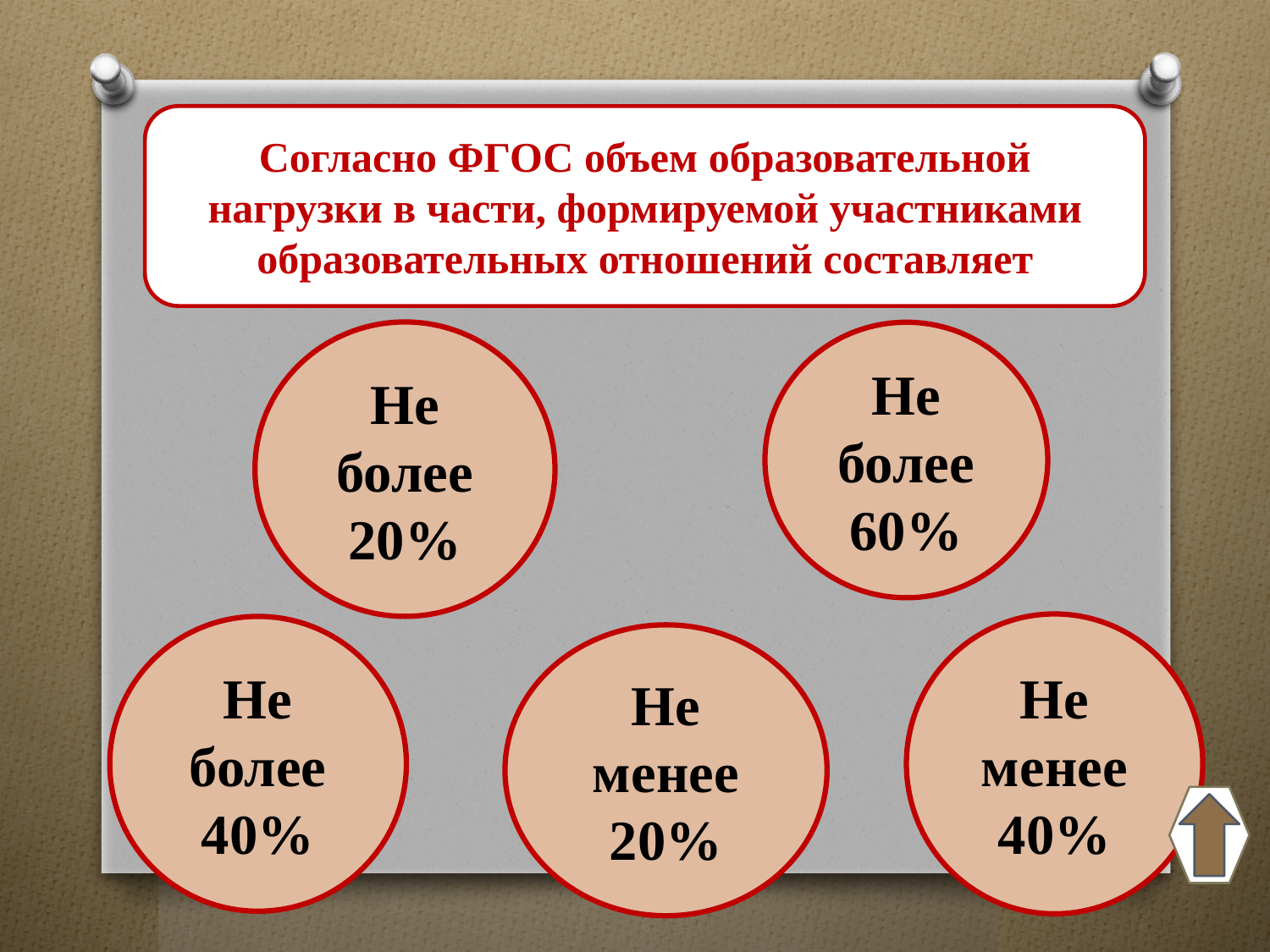

Согласно ФГОС объем образовательной нагрузки в части, формируемой участниками образовательных отношений составляет
#

Не более 20%
Не более 60%
Не менее 40%
Не более 40%
Не менее
20%